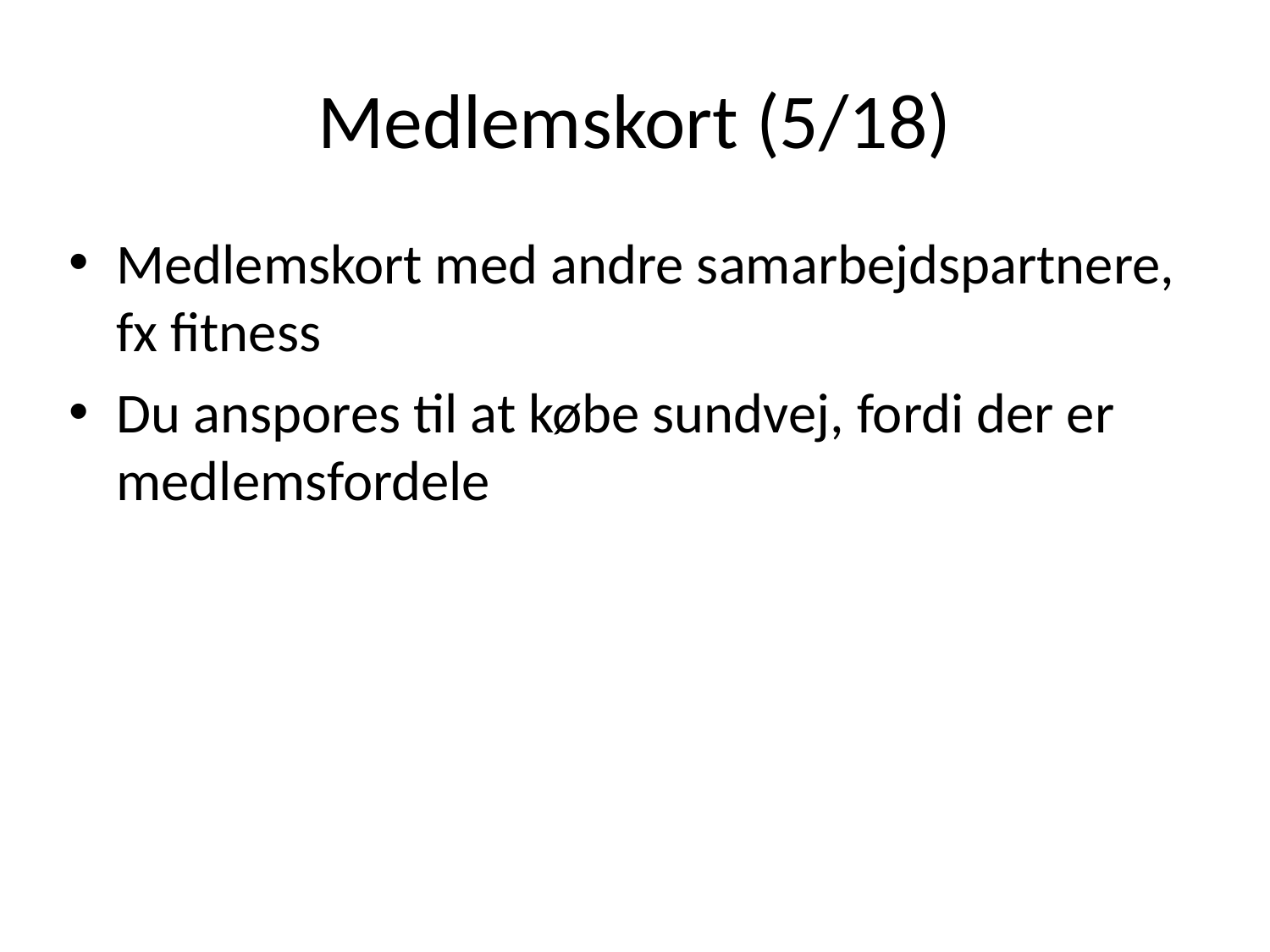

# Medlemskort (5/18)
Medlemskort med andre samarbejdspartnere, fx fitness
Du anspores til at købe sundvej, fordi der er medlemsfordele